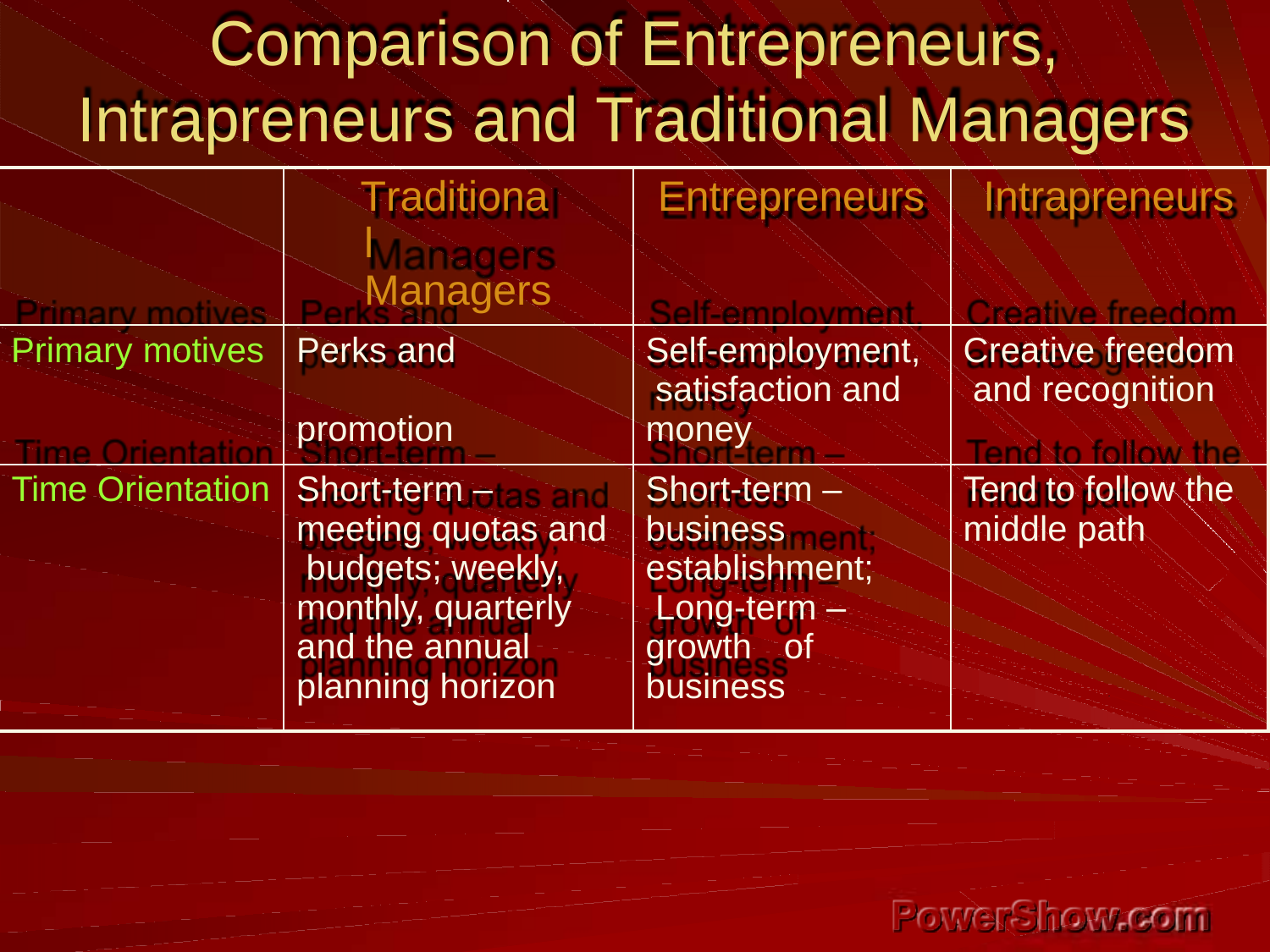

# Comparison of Entrepreneurs,  Intrapreneurs and Traditional Managers

|  | Traditional Managers | Entrepreneurs | Intrapreneurs |
| --- | --- | --- | --- |
| Primary motives | Perks and promotion | Self-employment, satisfaction and money | Creative freedom and recognition |
| Time Orientation | Short-term – meeting quotas and budgets; weekly, monthly, quarterly and the annual planning horizon | Short-term – business establishment; Long-term – growth of business | Tend to follow the middle path |